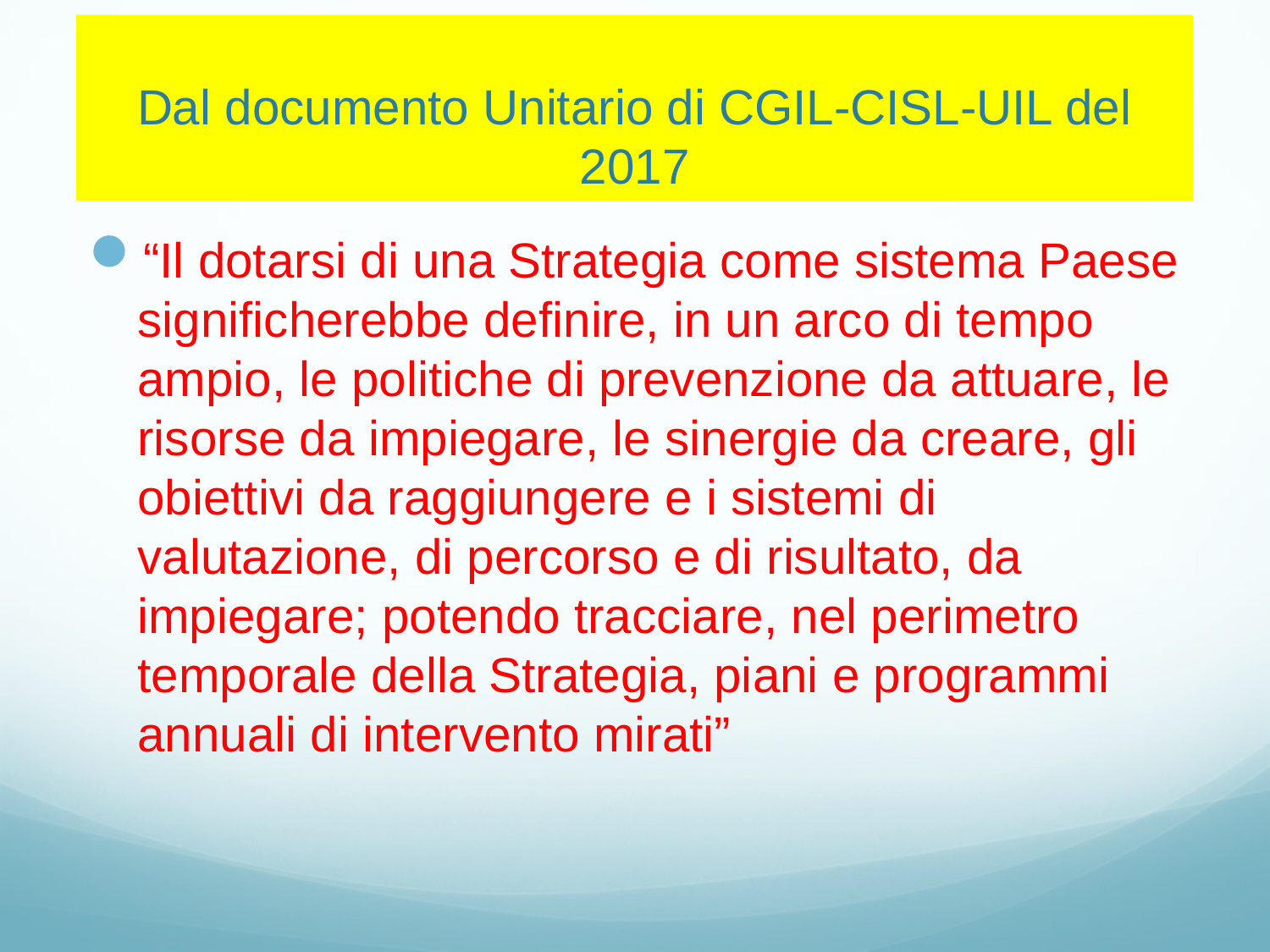

# Dal documento Unitario di CGIL-CISL-UIL del 2017
“Il dotarsi di una Strategia come sistema Paese significherebbe definire, in un arco di tempo ampio, le politiche di prevenzione da attuare, le risorse da impiegare, le sinergie da creare, gli obiettivi da raggiungere e i sistemi di valutazione, di percorso e di risultato, da impiegare; potendo tracciare, nel perimetro temporale della Strategia, piani e programmi annuali di intervento mirati”